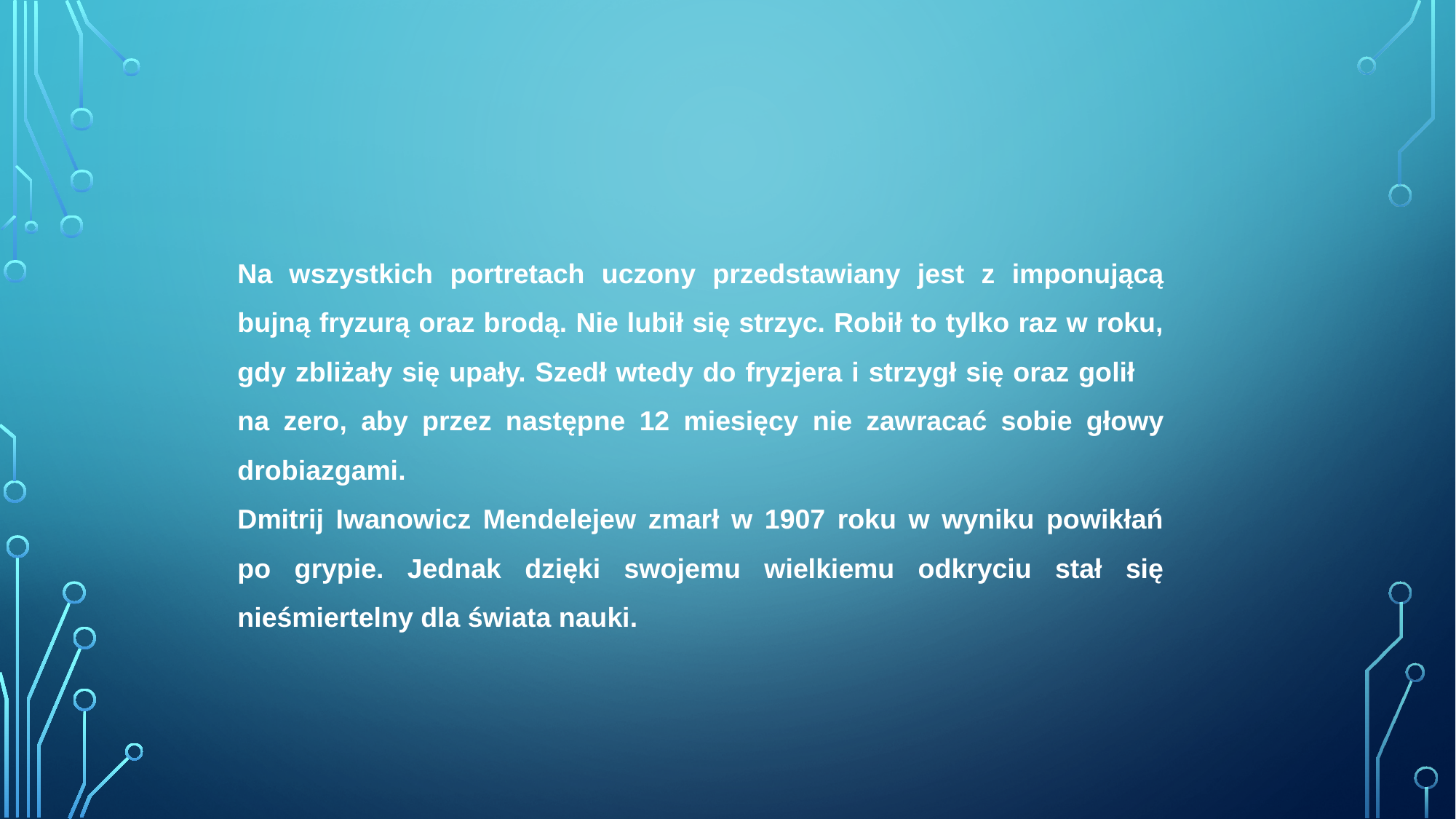

Na wszystkich portretach uczony przedstawiany jest z imponującą bujną fryzurą oraz brodą. Nie lubił się strzyc. Robił to tylko raz w roku, gdy zbliżały się upały. Szedł wtedy do fryzjera i strzygł się oraz golił    na zero, aby przez następne 12 miesięcy nie zawracać sobie głowy drobiazgami.
Dmitrij Iwanowicz Mendelejew zmarł w 1907 roku w wyniku powikłań po grypie. Jednak dzięki swojemu wielkiemu odkryciu stał się nieśmiertelny dla świata nauki.